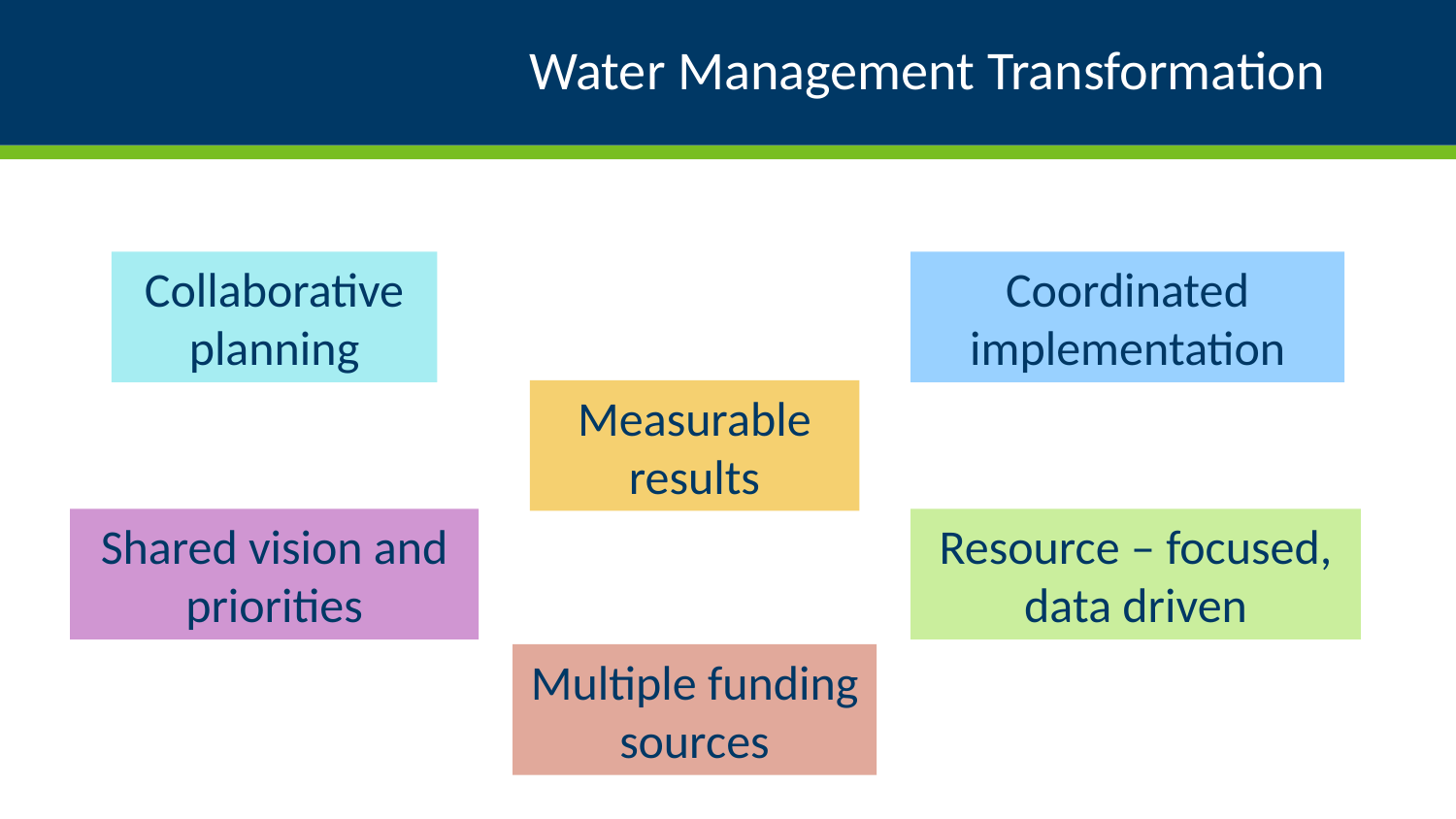

# Water Management Transformation
Collaborative planning
Coordinated implementation
Measurable results
Shared vision and priorities
Resource – focused, data driven
Multiple funding sources